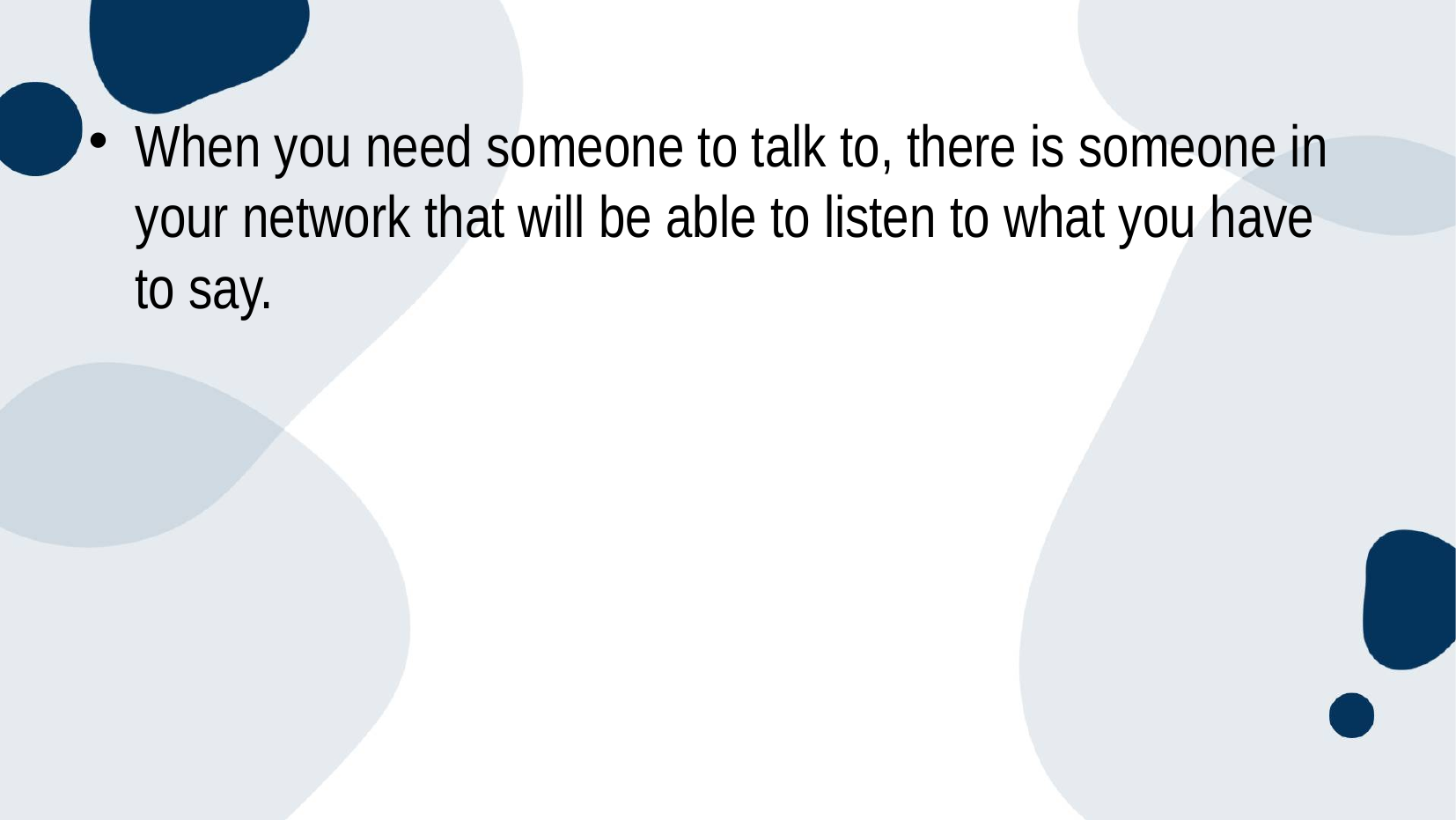

# When you need someone to talk to, there is someone in your network that will be able to listen to what you have  to say.